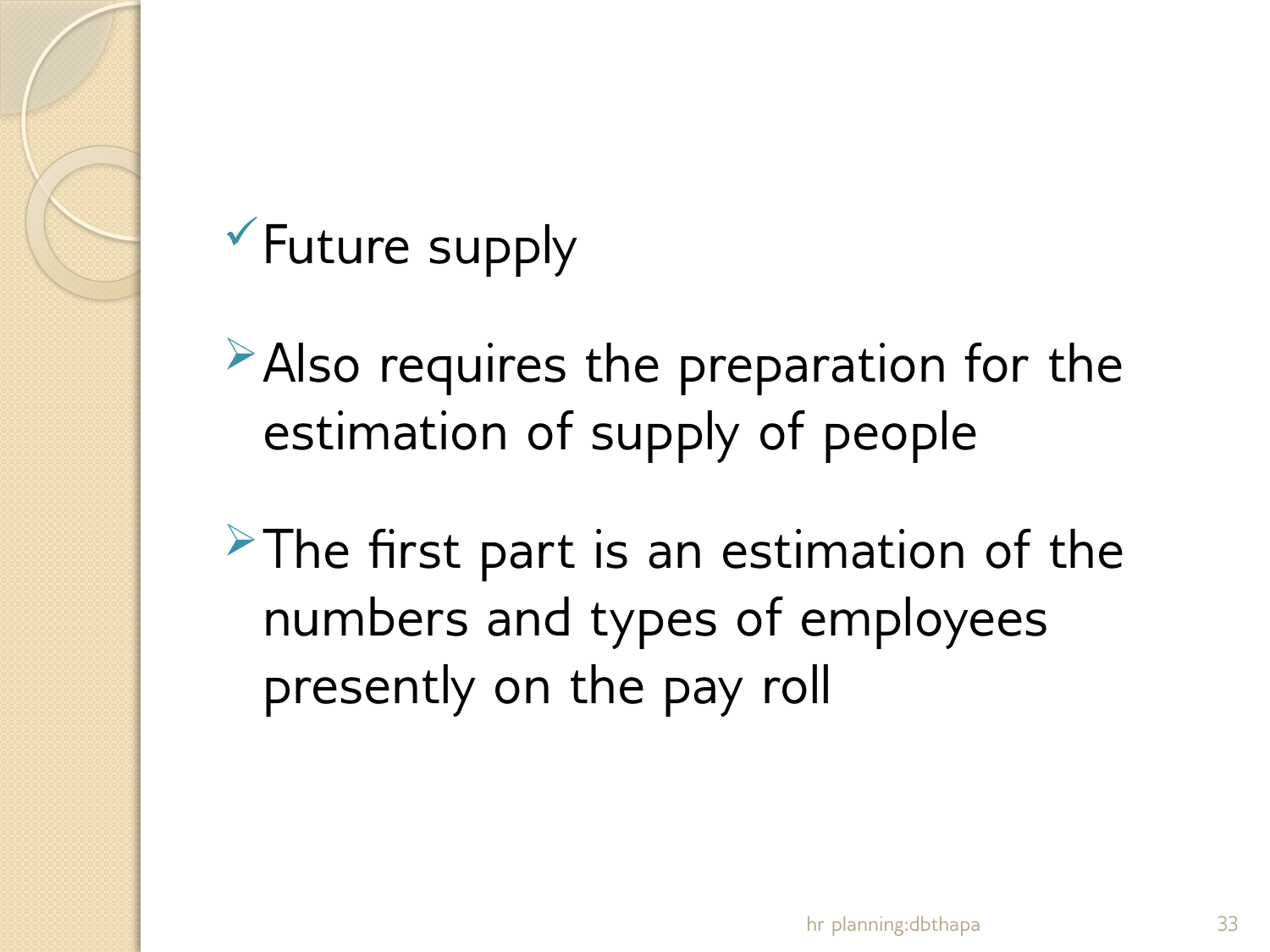

#
Future supply

Also requires the preparation for the estimation of supply of people

The first part is an estimation of the numbers and types of employees presently on the pay roll

hr planning:dbthapa
33